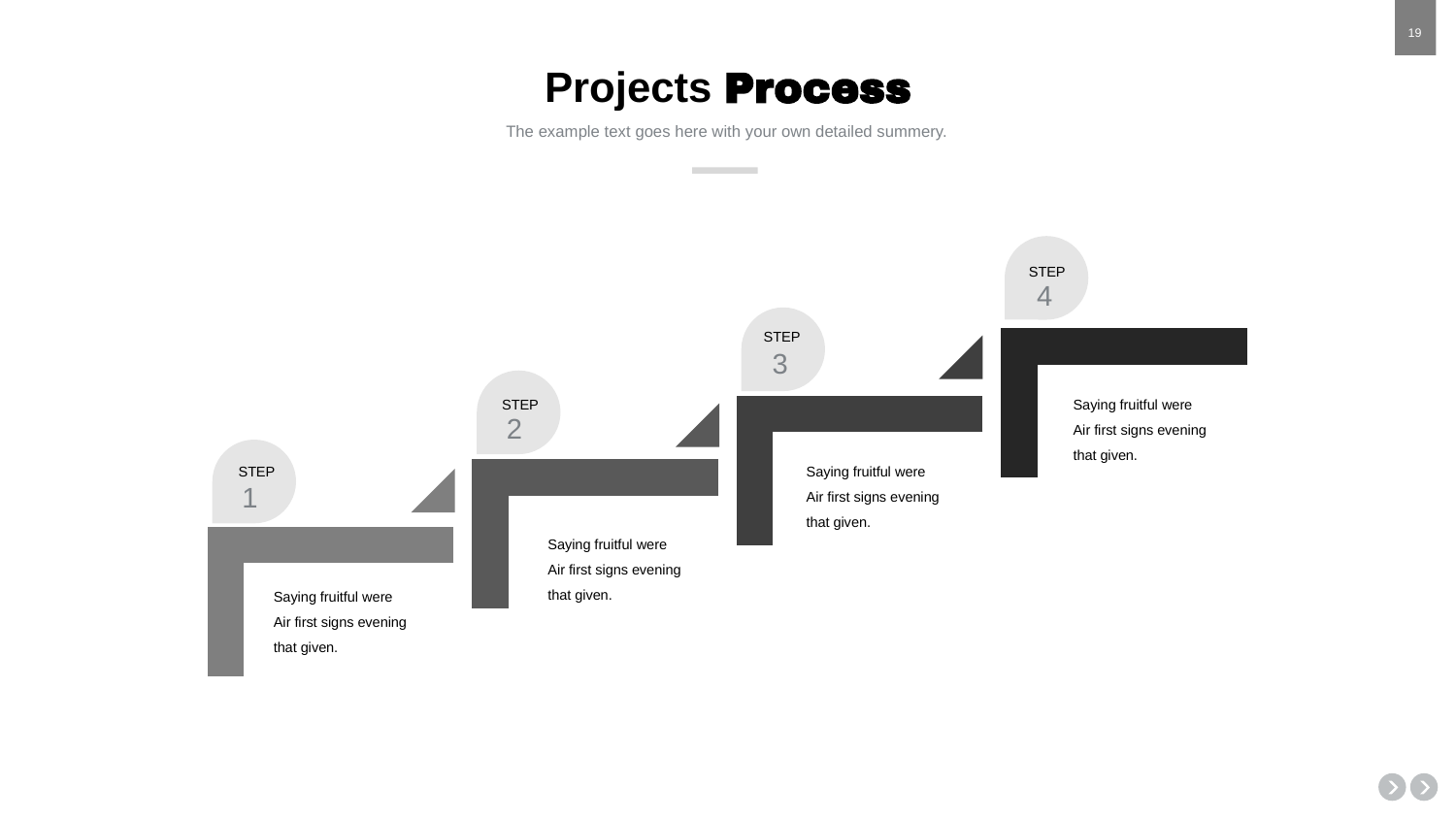

Projects Process
The example text goes here with your own detailed summery.

STEP
4

STEP

3

STEP
Saying fruitful were Air first signs evening that given.

2

STEP
Saying fruitful were Air first signs evening that given.

1

Saying fruitful were Air first signs evening that given.

Saying fruitful were Air first signs evening that given.